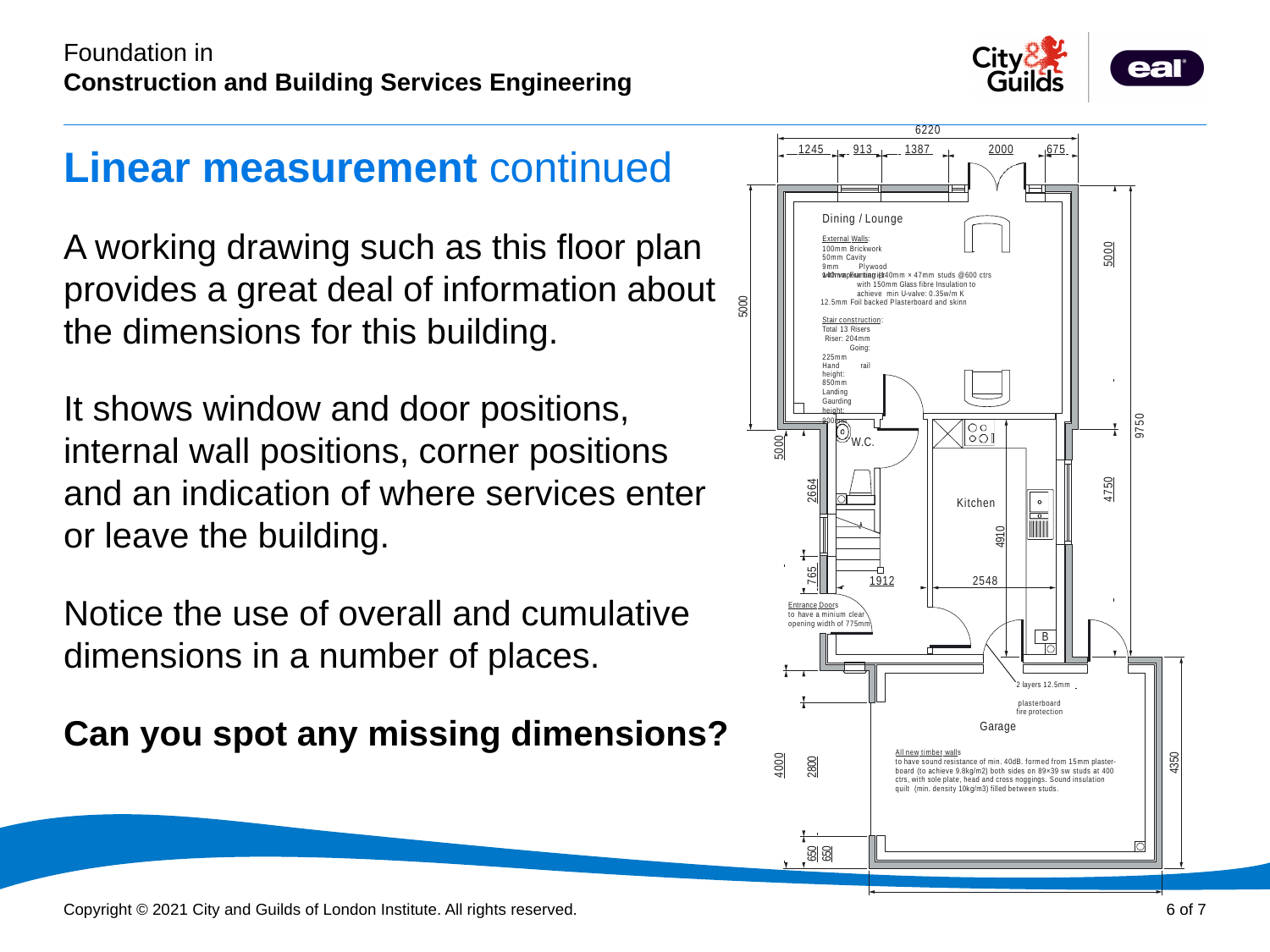

6220
    1245       913        1387 	2000	675

 	4750	 	5000
9750

Dining / Lounge
External Walls:
100mm Brickwork  50mm Cavity
9mm	Plywood with vapour barrier

140mm Framing (140mm × 47mm studs @600 ctrs  with 150mm Glass fibre Insulation to achieve  min U-valve: 0.35w/m K
12.5mm Foil backed Plasterboard and skinn
5000
Stair construction:
Total 13 Risers  Riser: 204mm  Going: 225mm
Hand rail height: 850mm
Landing Gaurding height: 900mm
W.C.
 	5000
  765 	2664
Kitchen
4910
 	1912
2548
Entrance Doors
to have a minium clear  opening width of 775mm
B

 	4000
650     	2800	    650
2 layers 12.5mm   	 plasterboard
fire protection
Garage
All new timber walls
to have sound resistance of min. 40dB. formed from 15mm plaster-  board (to achieve 9.8kg/m2) both sides on 89×39 sw studs at 400  ctrs, with sole plate, head and cross noggings. Sound insulation quilt  (min. density 10kg/m3) filled between studs.
4350
# Linear measurement continued
A working drawing such as this floor plan provides a great deal of information about the dimensions for this building.
It shows window and door positions, internal wall positions, corner positions and an indication of where services enter or leave the building.
Notice the use of overall and cumulative dimensions in a number of places.
Can you spot any missing dimensions?